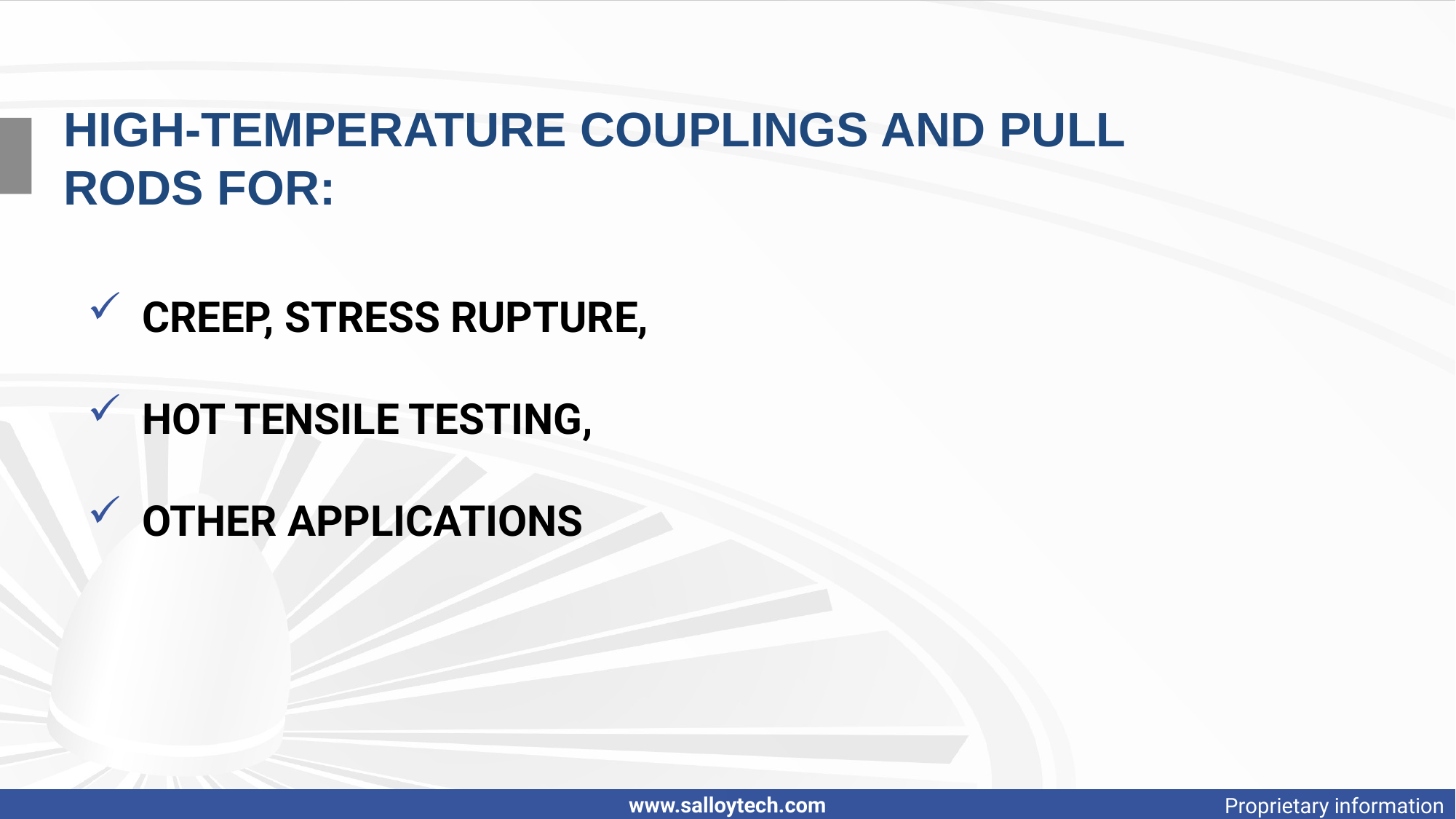

# HIGH-TEMPERATURE COUPLINGS AND PULL RODS FOR:

|  |
| --- |

CREEP, STRESS RUPTURE,

HOT TENSILE TESTING,

OTHER APPLICATIONS

www.salloytech.com

Proprietary information